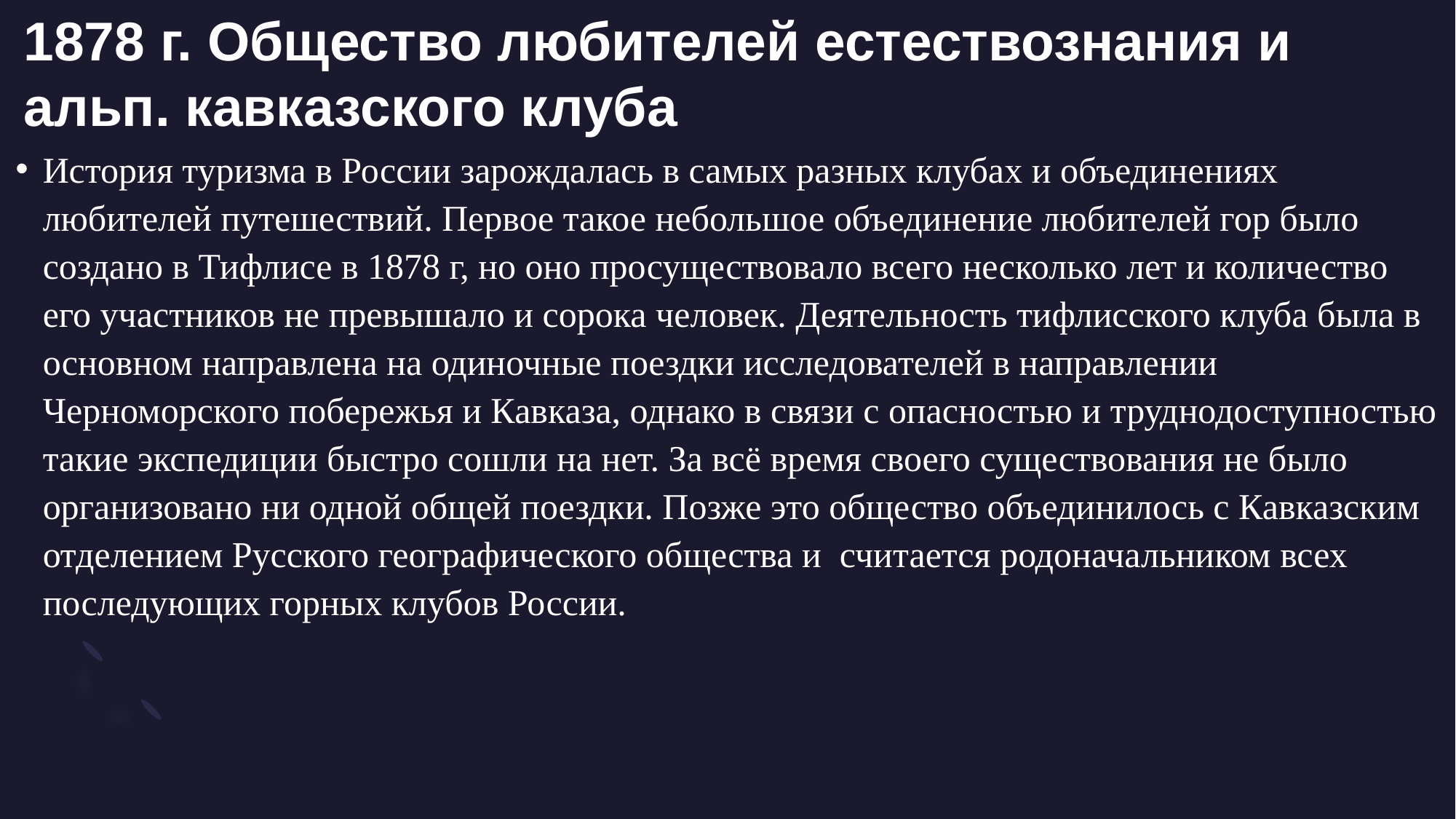

# 1878 г. Общество любителей естествознания и альп. кавказского клуба

История туризма в России зарождалась в самых разных клубах и объединениях любителей путешествий. Первое такое небольшое объединение любителей гор было создано в Тифлисе в 1878 г, но оно просуществовало всего несколько лет и количество его участников не превышало и сорока человек. Деятельность тифлисского клуба была в основном направлена на одиночные поездки исследователей в направлении Черноморского побережья и Кавказа, однако в связи с опасностью и труднодоступностью такие экспедиции быстро сошли на нет. За всё время своего существования не было организовано ни одной общей поездки. Позже это общество объединилось с Кавказским отделением Русского географического общества и  считается родоначальником всех последующих горных клубов России.